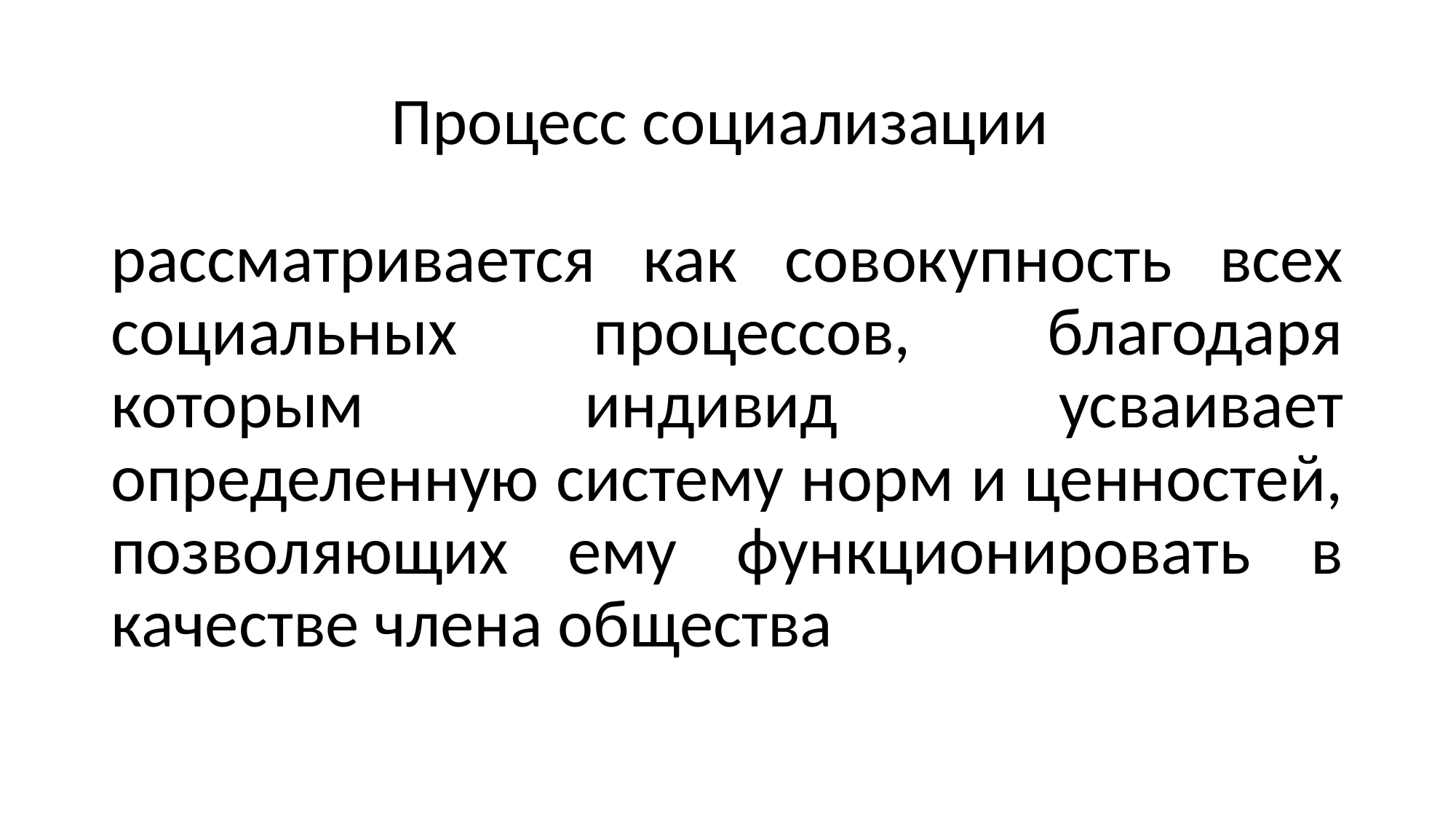

# Процесс социализации
рассматривается как совокупность всех социальных процессов, благодаря которым индивид усваивает определенную систему норм и ценностей, позволяющих ему функционировать в качестве члена общества